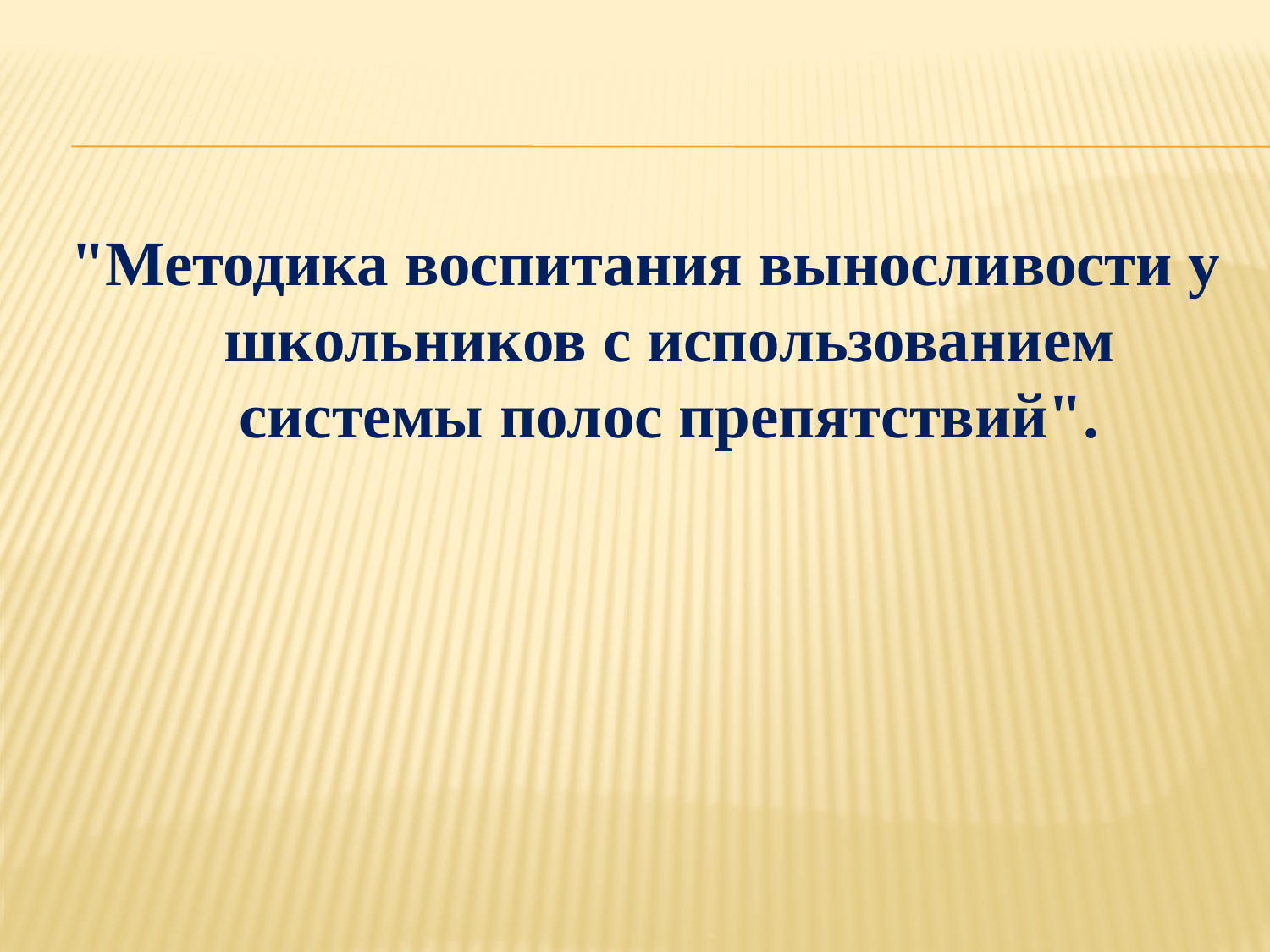

"Методика воспитания выносливости у школьников с использованием системы полос препятствий".